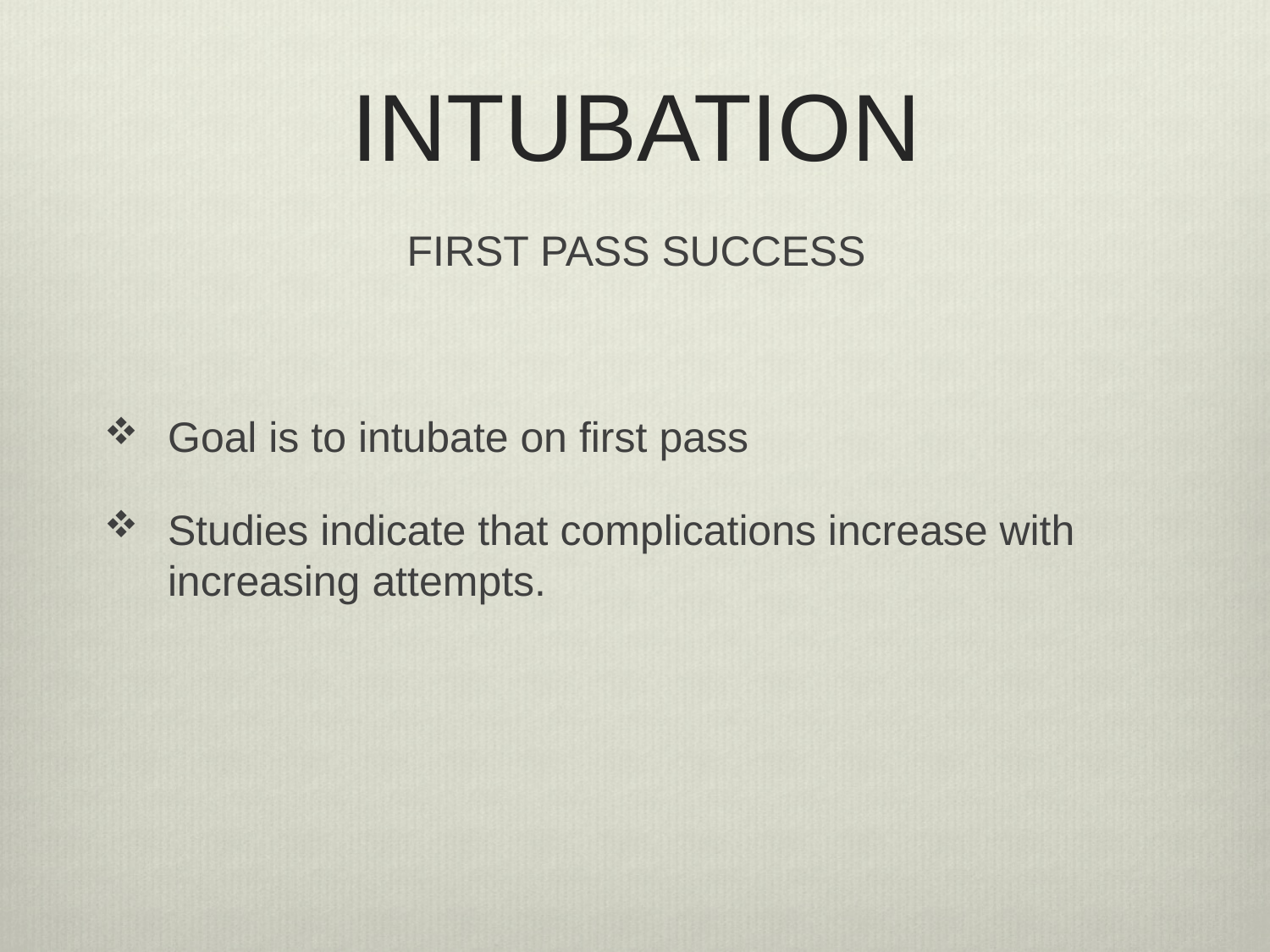

# INTUBATION
FIRST PASS SUCCESS

Goal is to intubate on first pass
Studies indicate that complications increase with increasing attempts.